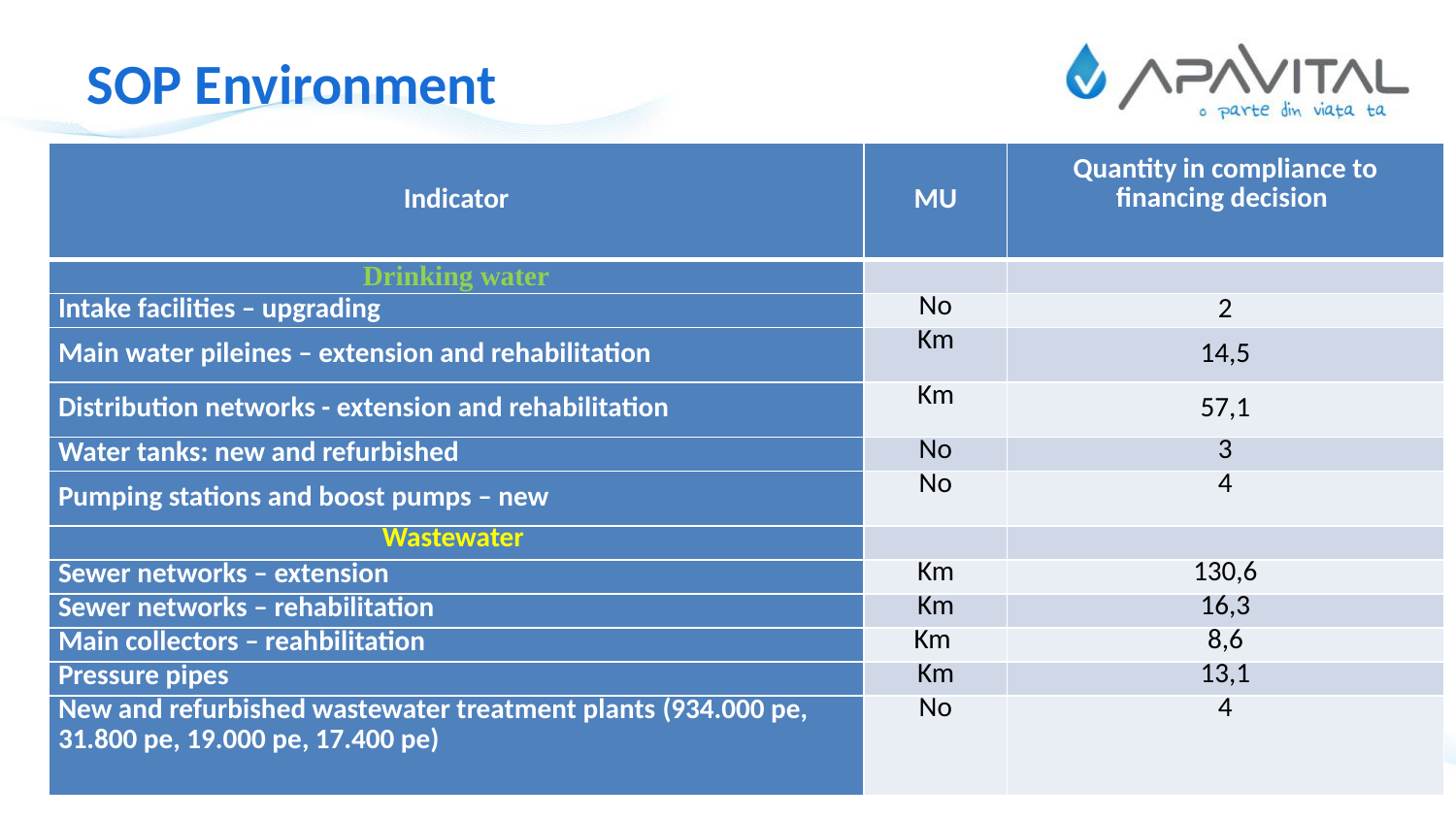

SOP Environment
| Indicator | MU | Quantity in compliance to financing decision |
| --- | --- | --- |
| Drinking water |  |  |
| Intake facilities – upgrading | No | 2 |
| Main water pileines – extension and rehabilitation | Km | 14,5 |
| Distribution networks - extension and rehabilitation | Km | 57,1 |
| Water tanks: new and refurbished | No | 3 |
| Pumping stations and boost pumps – new | No | 4 |
| Wastewater |  |  |
| Sewer networks – extension | Km | 130,6 |
| Sewer networks – rehabilitation | Km | 16,3 |
| Main collectors – reahbilitation | Km | 8,6 |
| Pressure pipes | Km | 13,1 |
| New and refurbished wastewater treatment plants (934.000 pe, 31.800 pe, 19.000 pe, 17.400 pe) | No | 4 |
136 milioane euro
31